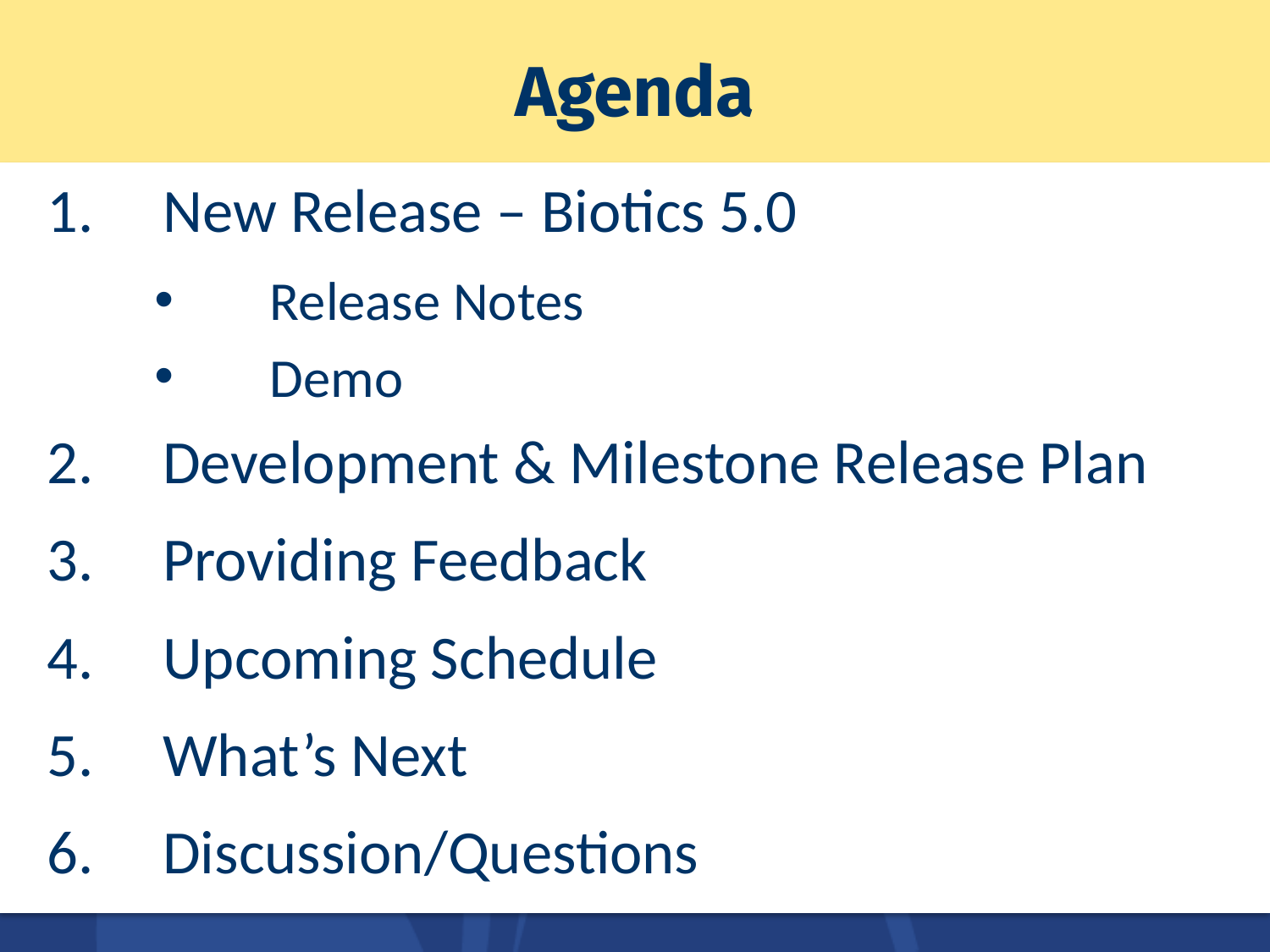

# Agenda
New Release – Biotics 5.0
Release Notes
Demo
Development & Milestone Release Plan
Providing Feedback
Upcoming Schedule
What’s Next
Discussion/Questions